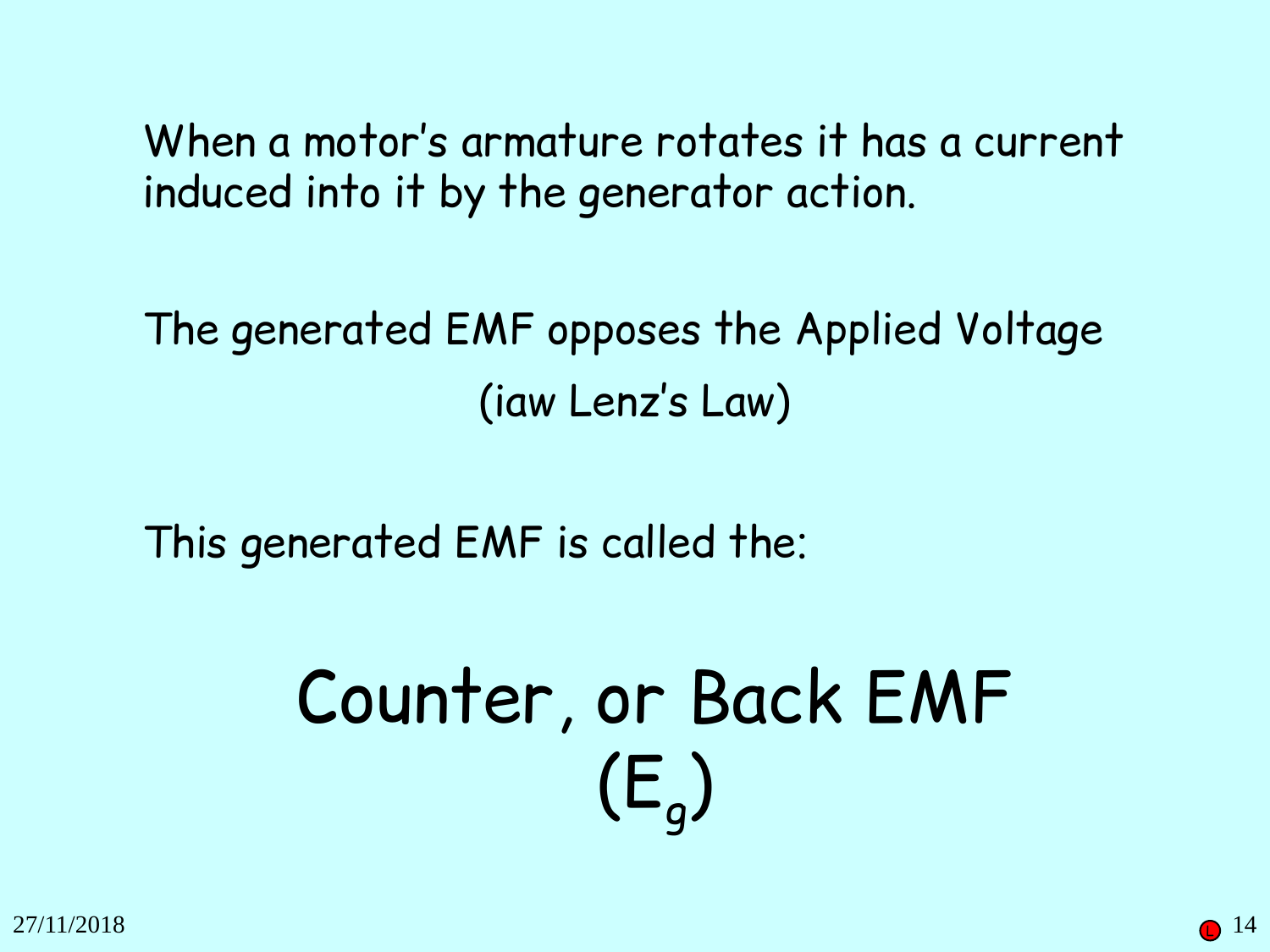

When a motor’s armature rotates it has a current induced into it by the generator action.
The generated EMF opposes the Applied Voltage
(iaw Lenz’s Law)
This generated EMF is called the:
Counter, or Back EMF
(Eg)
27/11/2018
14
L